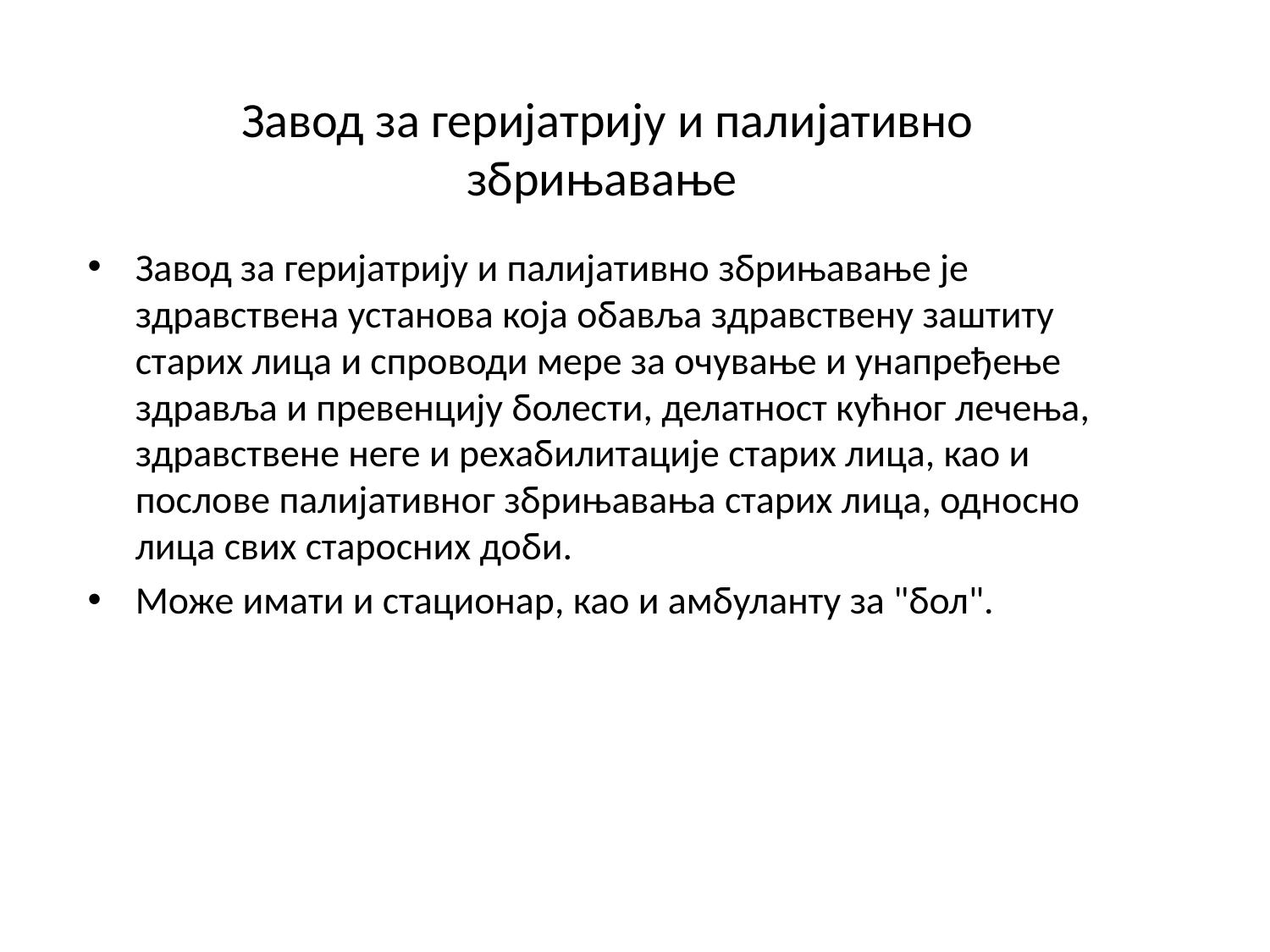

# Завод за геријатрију и палијативно збрињавање
Завод за геријатрију и палијативно збрињавање је здравствена установа која обавља здравствену заштиту старих лица и спроводи мере за очување и унапређење здравља и превенцију болести, делатност кућног лечења, здравствене неге и рехабилитације старих лица, као и послове палијативног збрињавања старих лица, односно лица свих старосних доби.
Може имати и стационар, као и амбуланту за "бол".